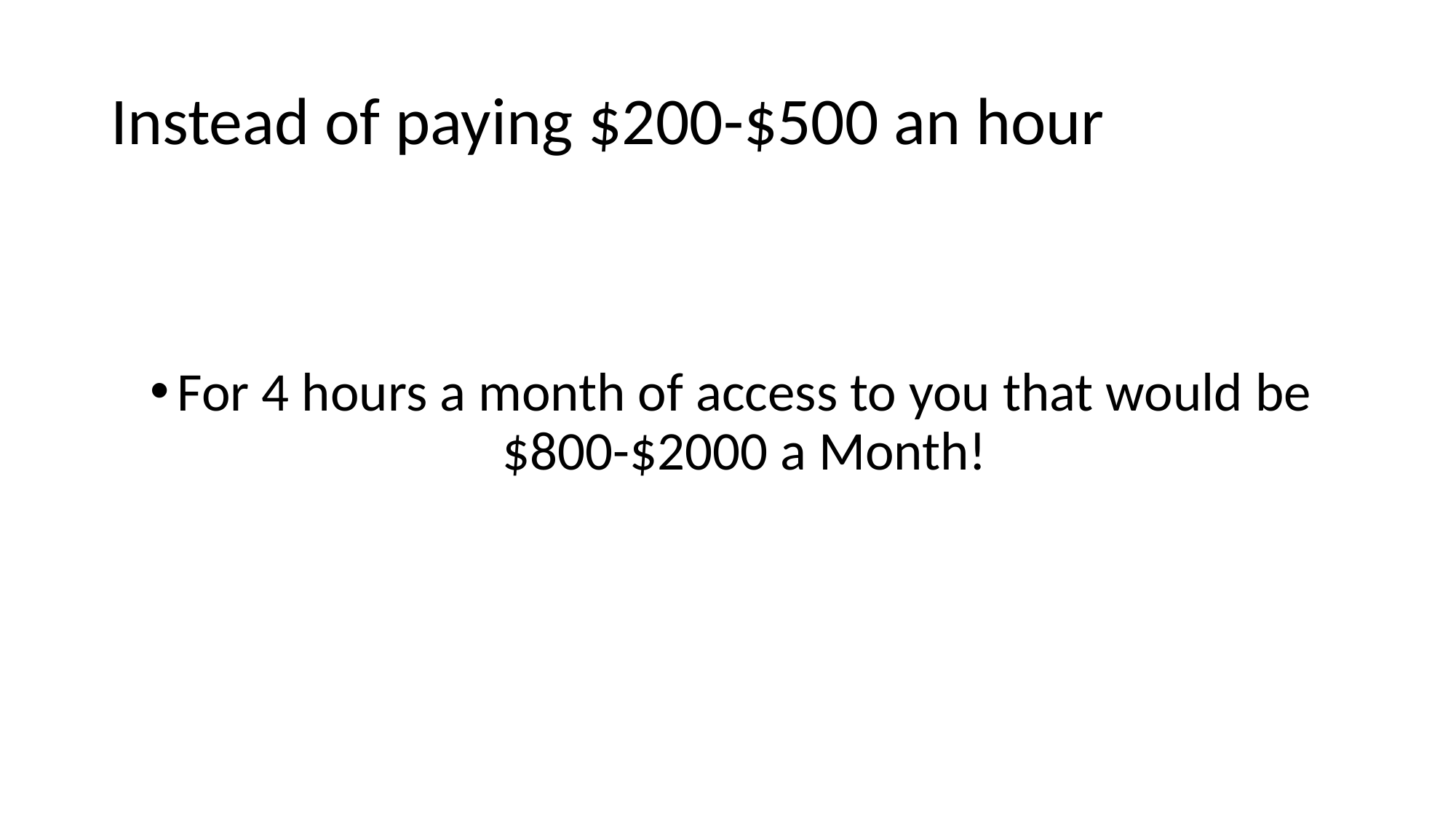

# Instead of paying $200-$500 an hour
For 4 hours a month of access to you that would be $800-$2000 a Month!